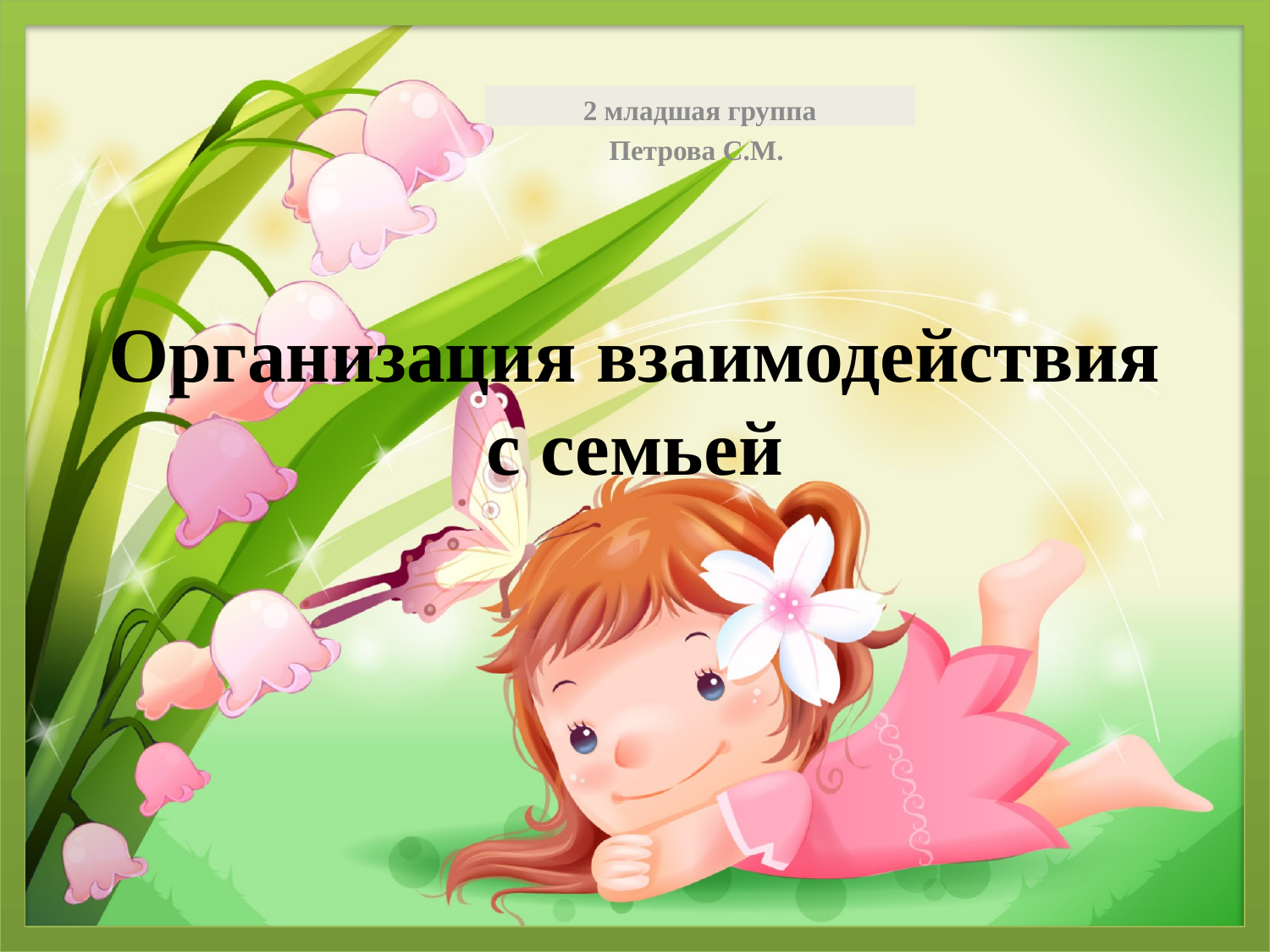

2 младшая группа
Петрова С.М.
# Организация взаимодействия с семьей